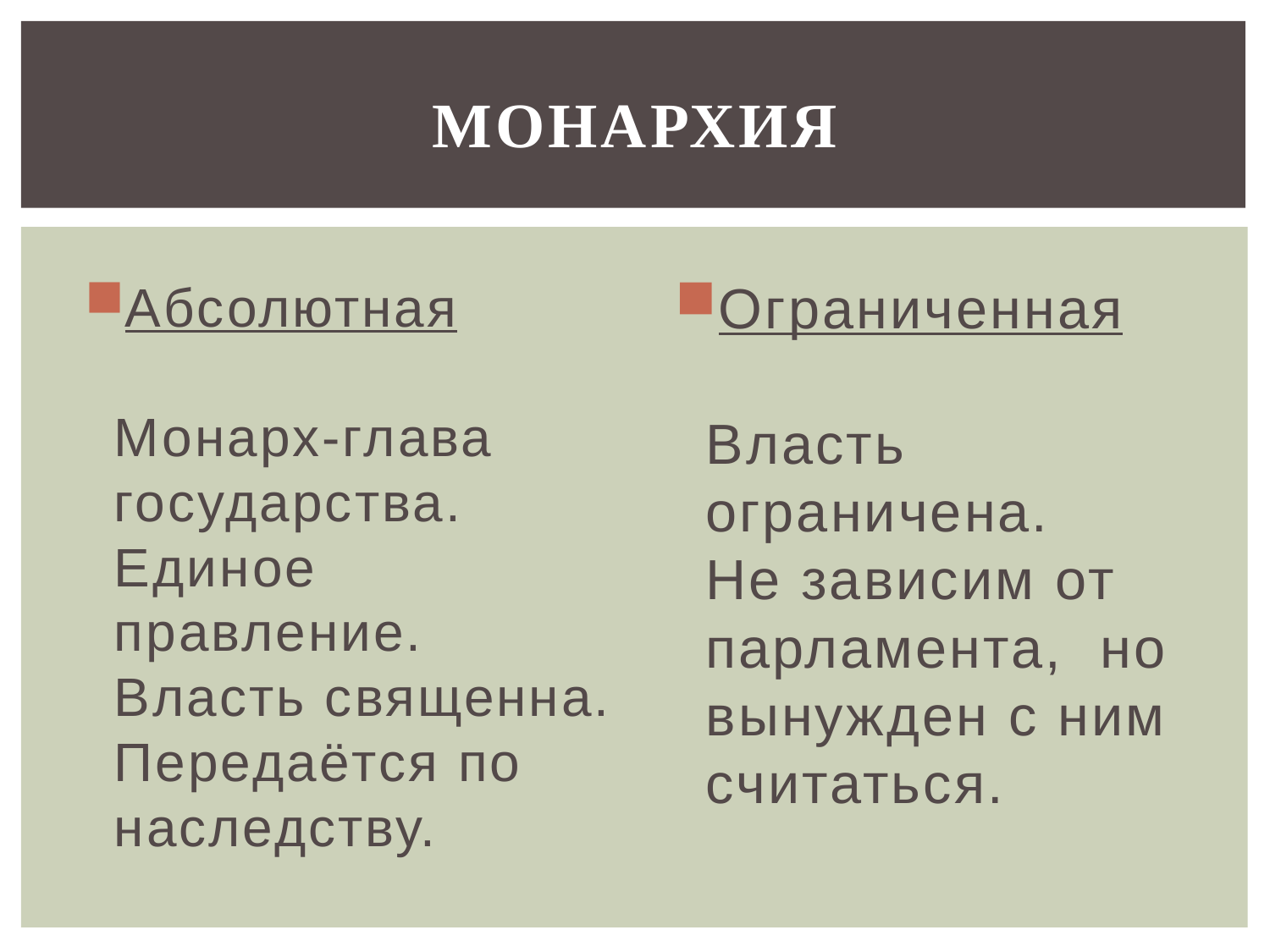

# МОНАРХИЯ
Абсолютная
Монарх-глава государства.
Единое правление.
Власть священна.
Передаётся по наследству.
Ограниченная
Власть ограничена.
Не зависим от парламента,  но вынужден с ним считаться.